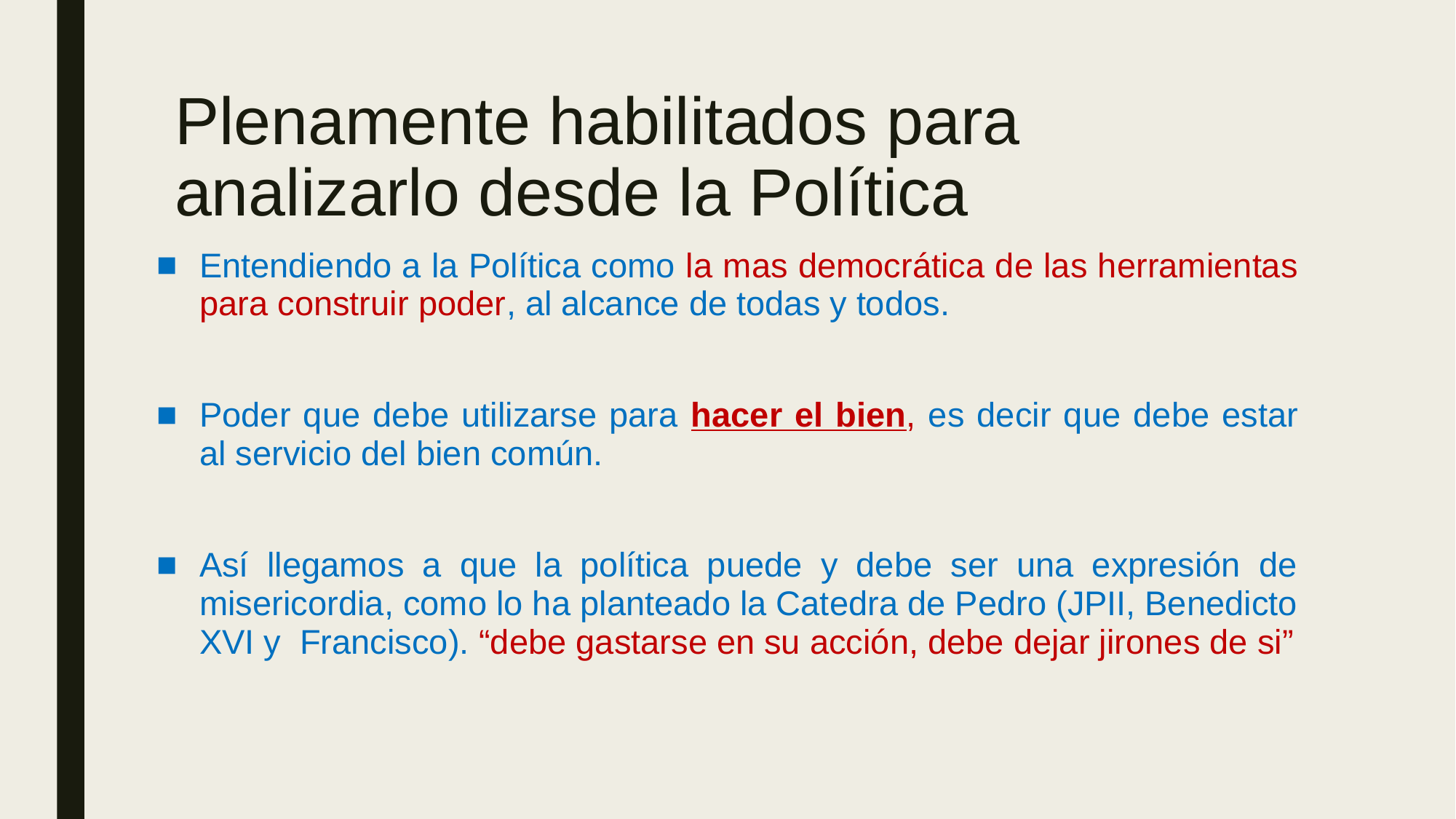

# Plenamente habilitados para analizarlo desde la Política
Entendiendo a la Política como la mas democrática de las herramientas para construir poder, al alcance de todas y todos.

Poder que debe utilizarse para hacer el bien, es decir que debe estar al servicio del bien común.

Así llegamos a que la política puede y debe ser una expresión de misericordia, como lo ha planteado la Catedra de Pedro (JPII, Benedicto XVI y  Francisco). “debe gastarse en su acción, debe dejar jirones de si”